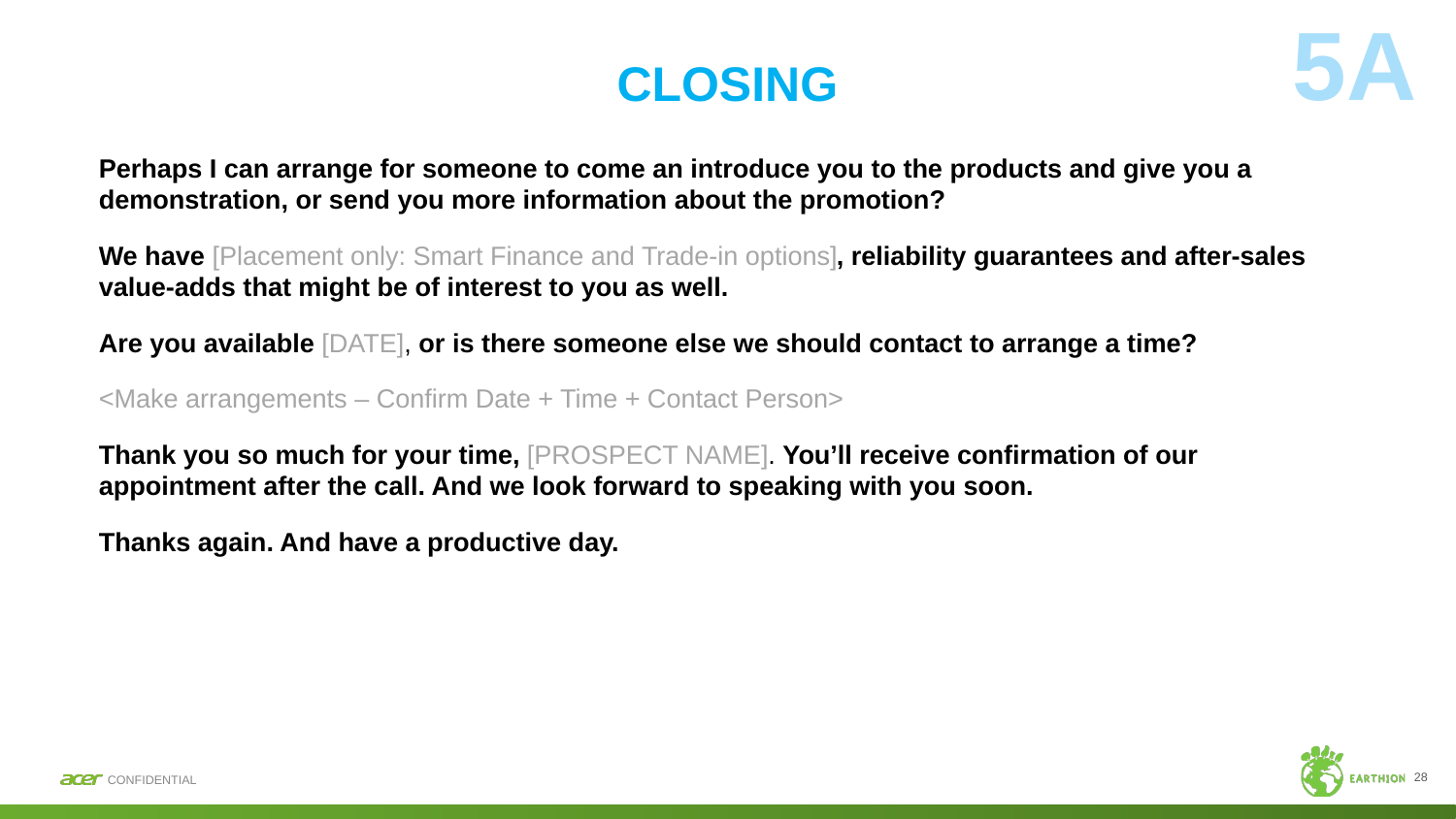

5A
# CLOSING
Perhaps I can arrange for someone to come an introduce you to the products and give you a demonstration, or send you more information about the promotion?
We have [Placement only: Smart Finance and Trade-in options], reliability guarantees and after-sales value-adds that might be of interest to you as well.
Are you available [DATE], or is there someone else we should contact to arrange a time?
<Make arrangements – Confirm Date + Time + Contact Person>
Thank you so much for your time, [PROSPECT NAME]. You’ll receive confirmation of our appointment after the call. And we look forward to speaking with you soon.
Thanks again. And have a productive day.
28